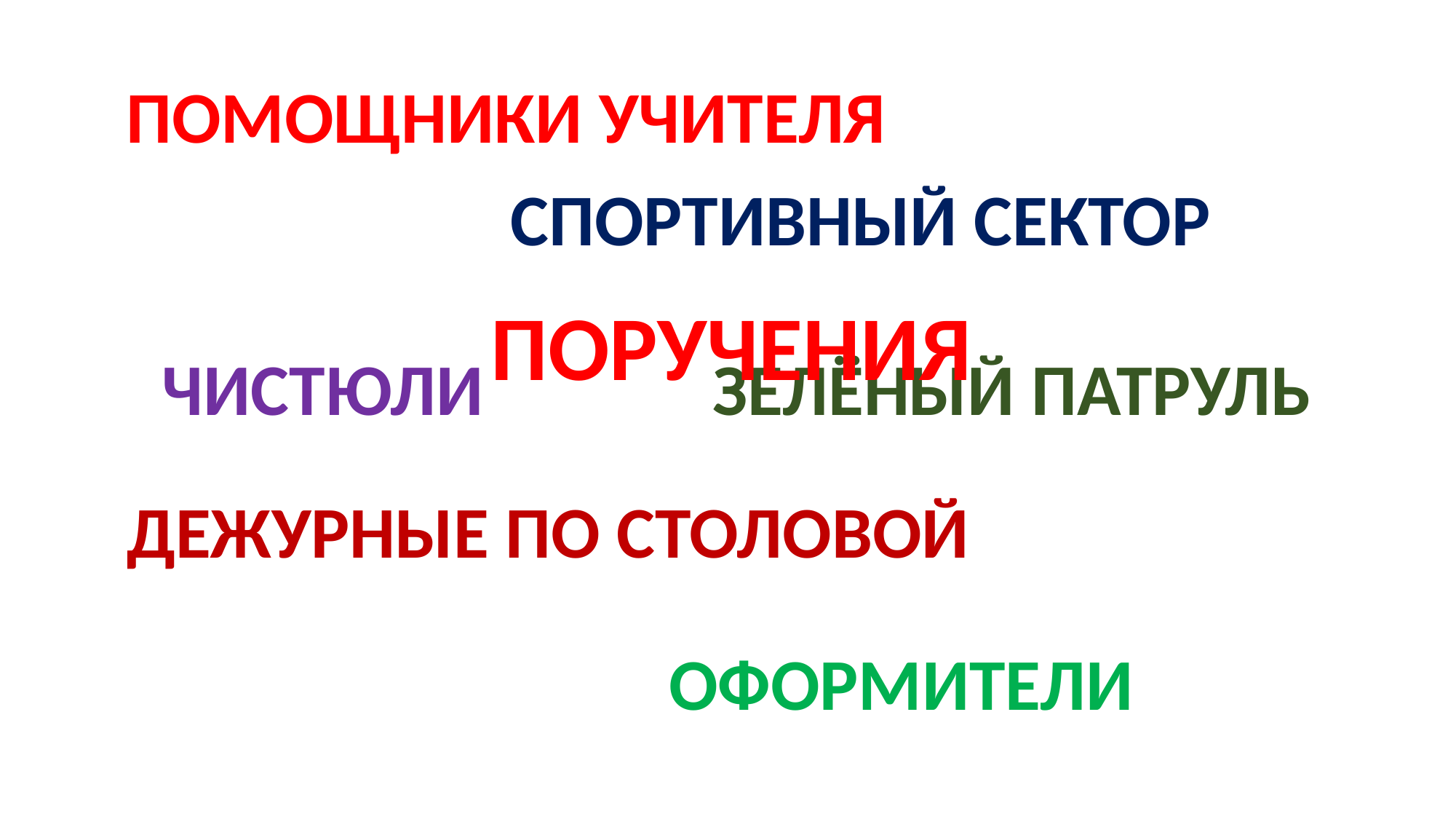

ПОМОЩНИКИ УЧИТЕЛЯ
СПОРТИВНЫЙ СЕКТОР
ПОРУЧЕНИЯ
ЧИСТЮЛИ
ЗЕЛЁНЫЙ ПАТРУЛЬ
ДЕЖУРНЫЕ ПО СТОЛОВОЙ
ОФОРМИТЕЛИ